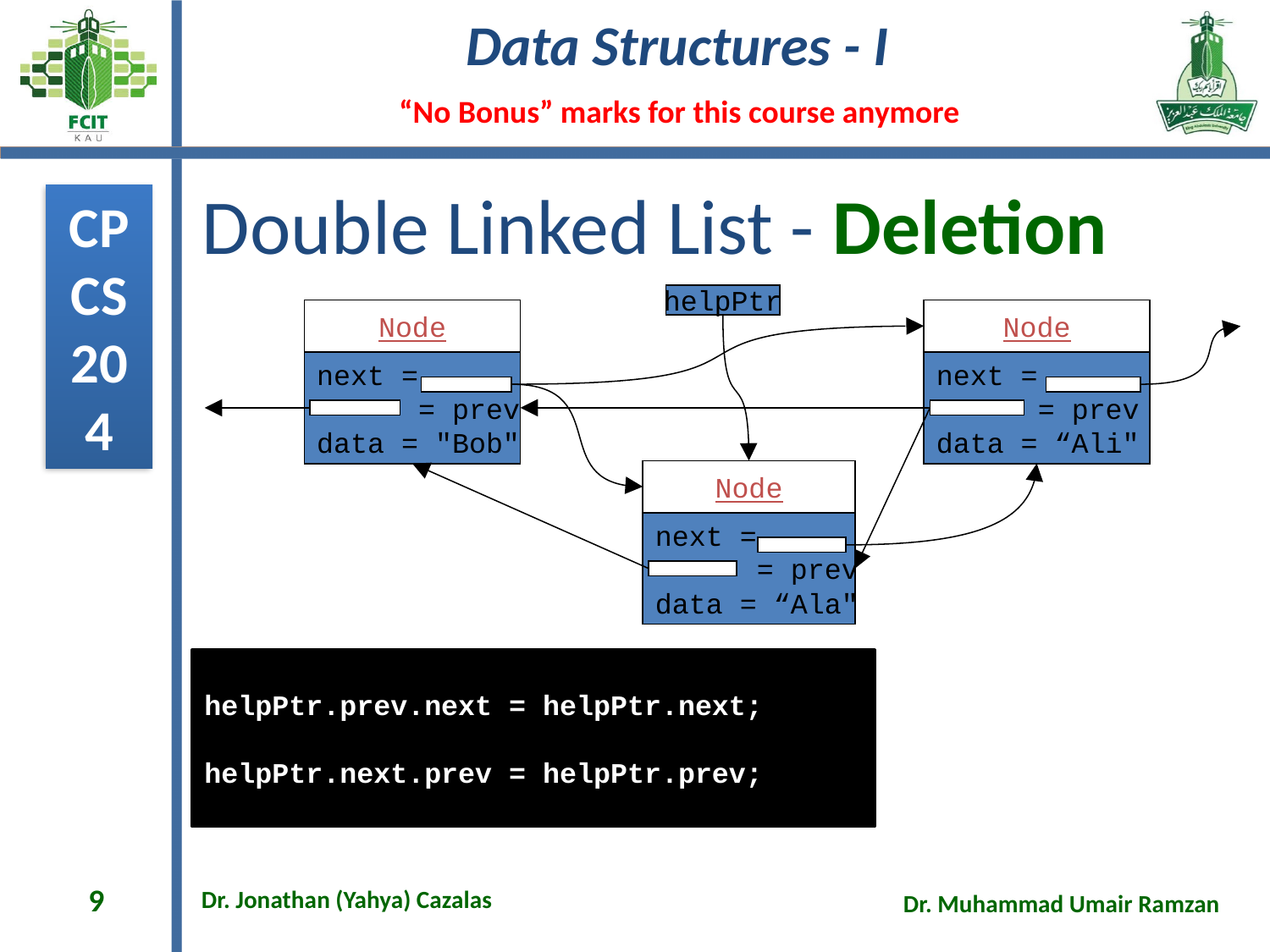

# Double Linked List - Deletion
helpPtr
Node
next =
      = prev
data = "Bob"

Node
next =
      = prev
data = “Ali"

Node
next =
      = prev
data = “Ala"

helpPtr.prev.next = helpPtr.next;

helpPtr.next.prev = helpPtr.prev;
9